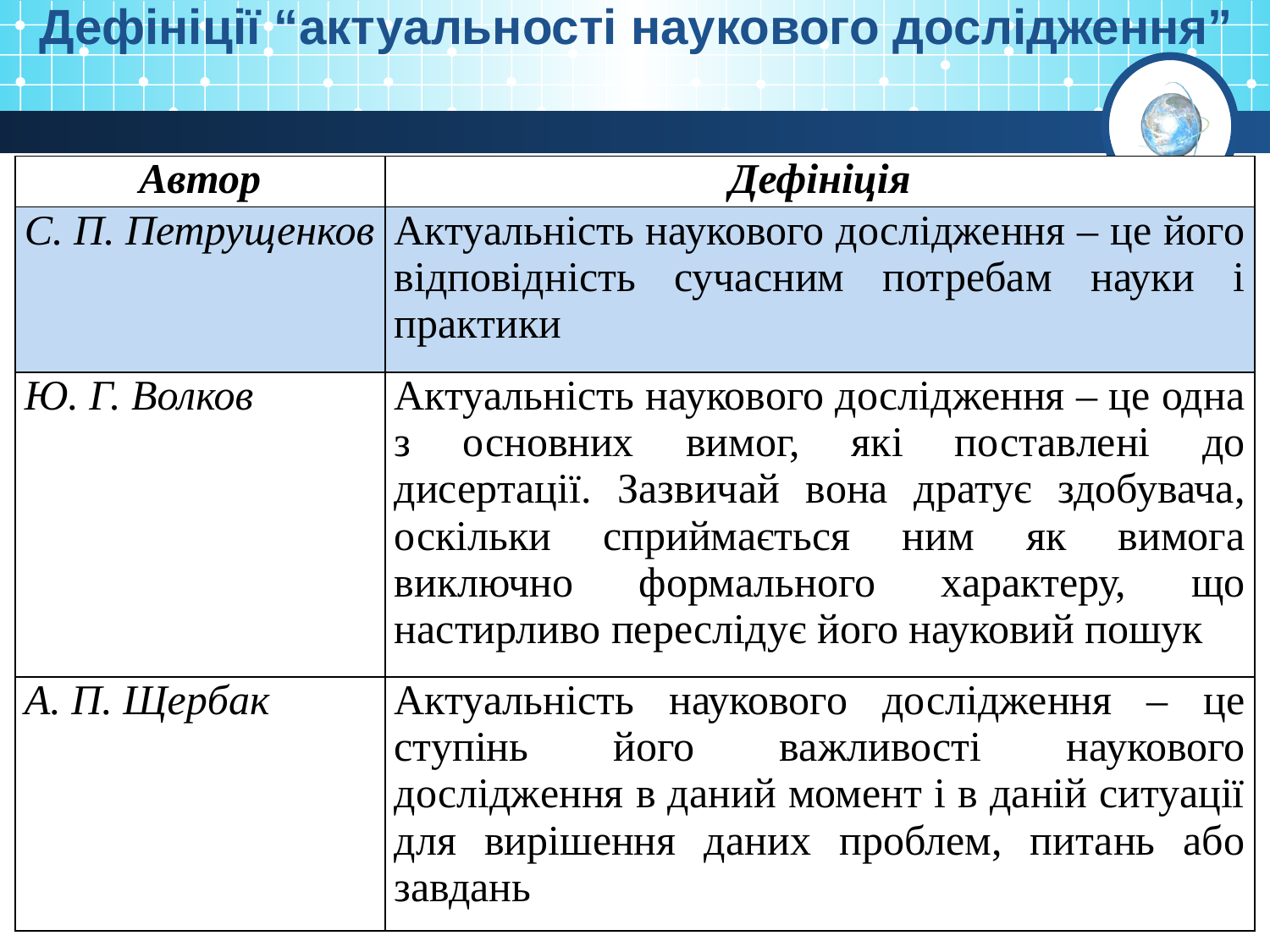

Дефініції “актуальності наукового дослідження”
| Автор | Дефініція |
| --- | --- |
| С. П. Петрущенков | Актуальність наукового дослідження – це його відповідність сучасним потребам науки і практики |
| Ю. Г. Волков | Актуальність наукового дослідження – це одна з основних вимог, які поставлені до дисертації. Зазвичай вона дратує здобувача, оскільки сприймається ним як вимога виключно формального характеру, що настирливо переслідує його науковий пошук |
| А. П. Щербак | Актуальність наукового дослідження – це ступінь його важливості наукового дослідження в даний момент і в даній ситуації для вирішення даних проблем, питань або завдань |